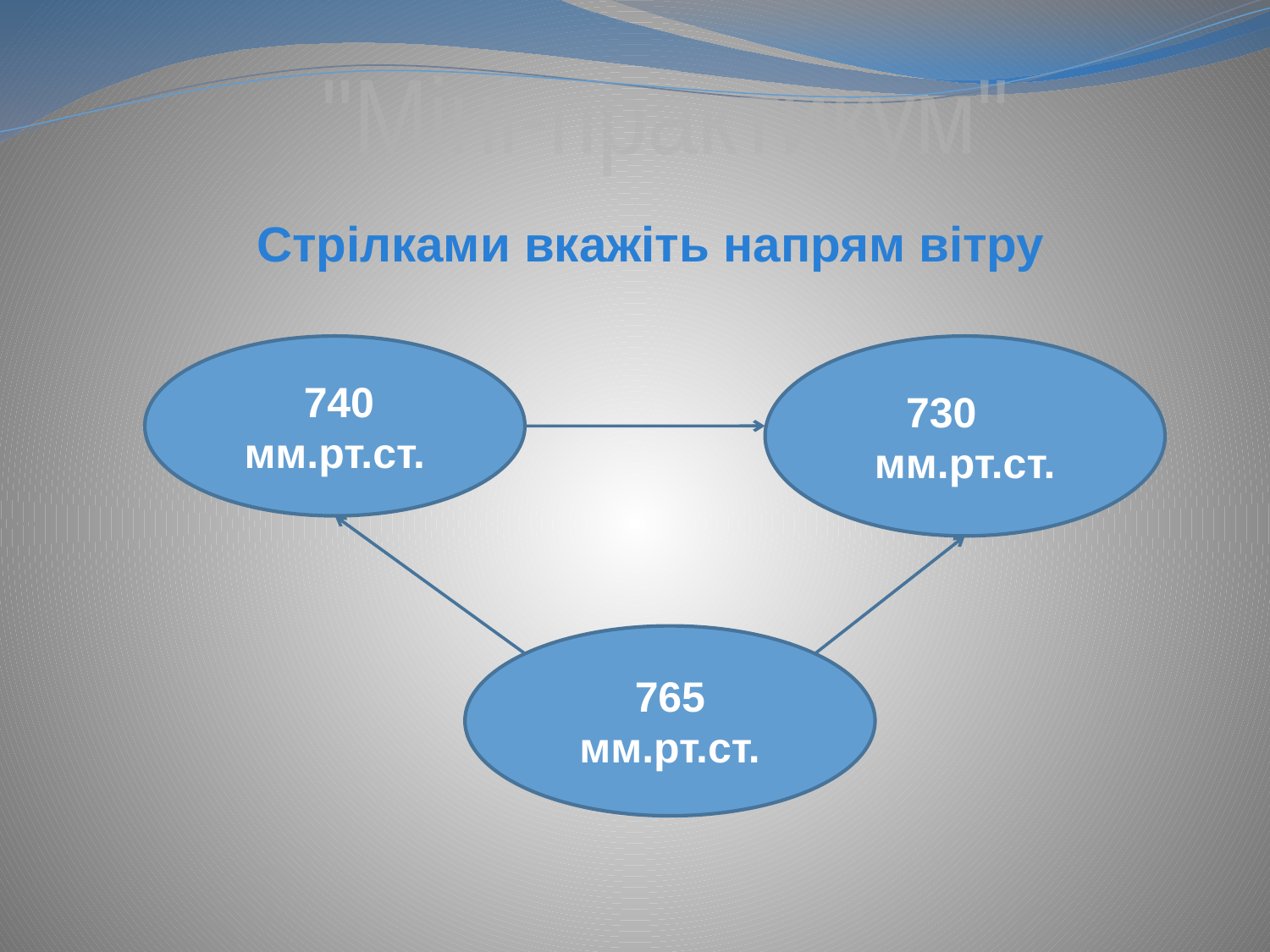

"Міні-практикум"
Стрілками вкажіть напрям вітру
 740 мм.рт.ст.
 730      мм.рт.ст.
 765  мм.рт.ст.